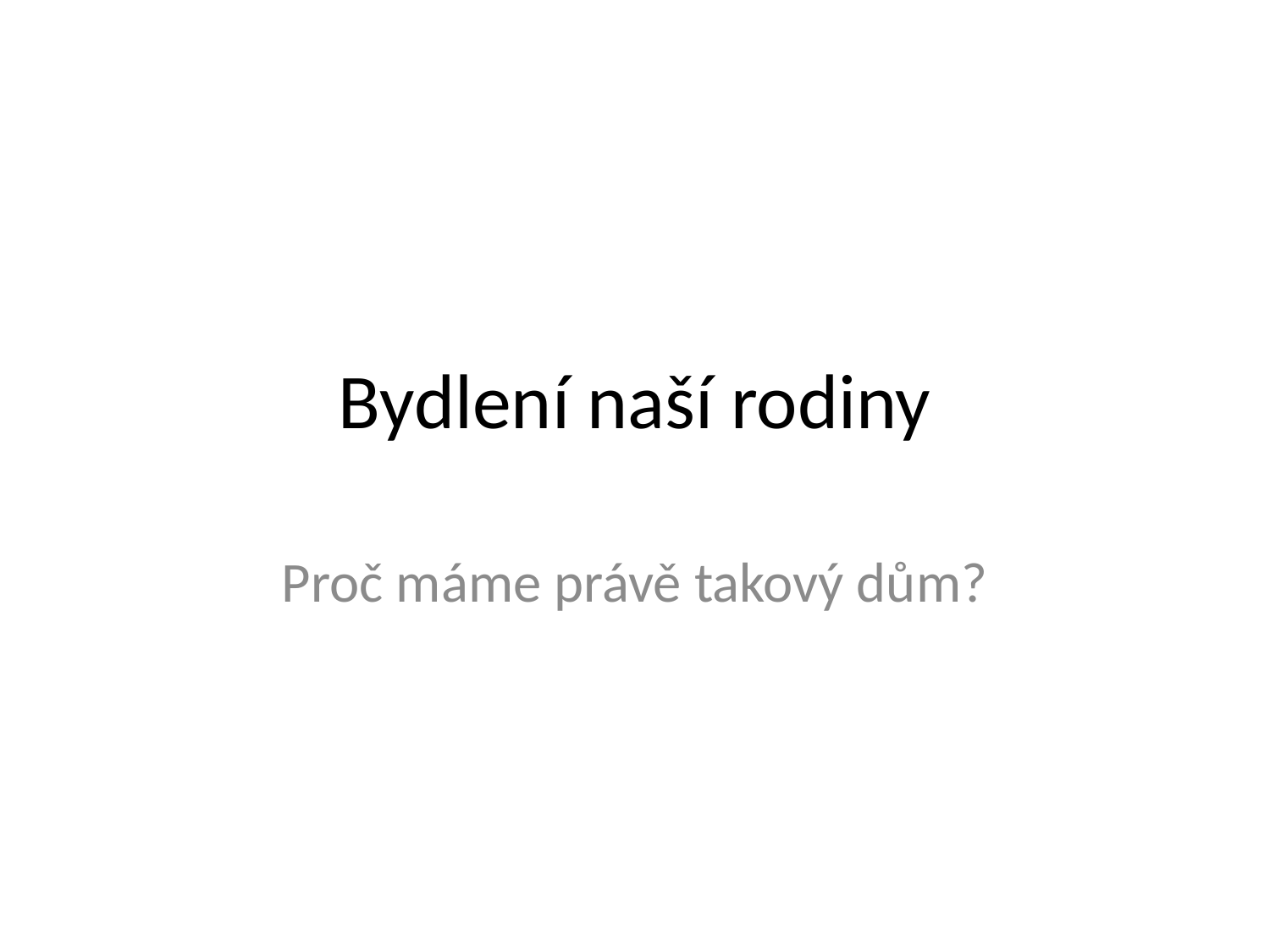

# Bydlení naší rodiny
Proč máme právě takový dům?